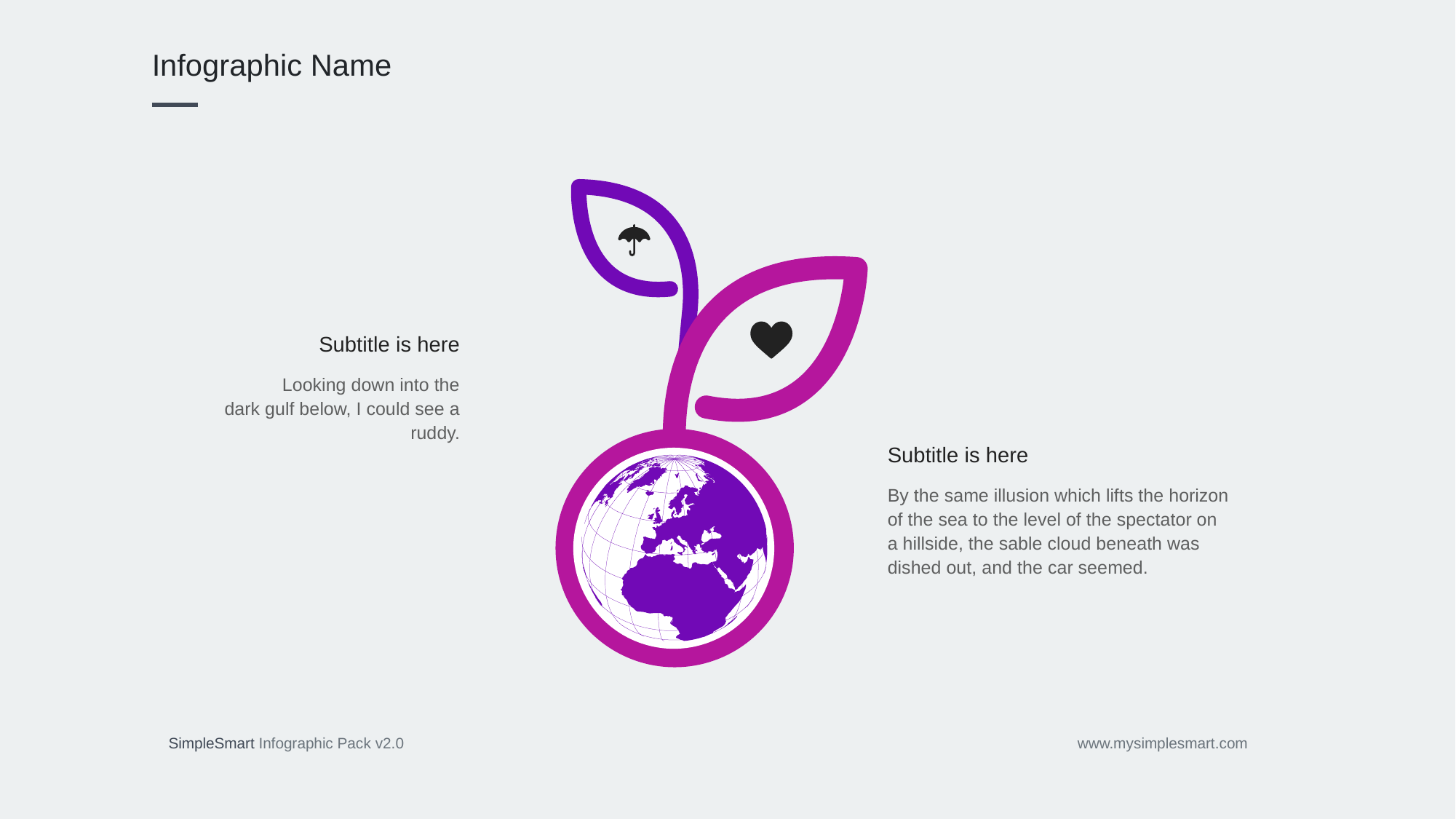

Infographic Name

Subtitle is here
Looking down into the
dark gulf below, I could see a ruddy.

Subtitle is here
By the same illusion which lifts the horizon of the sea to the level of the spectator on a hillside, the sable cloud beneath was dished out, and the car seemed.

43